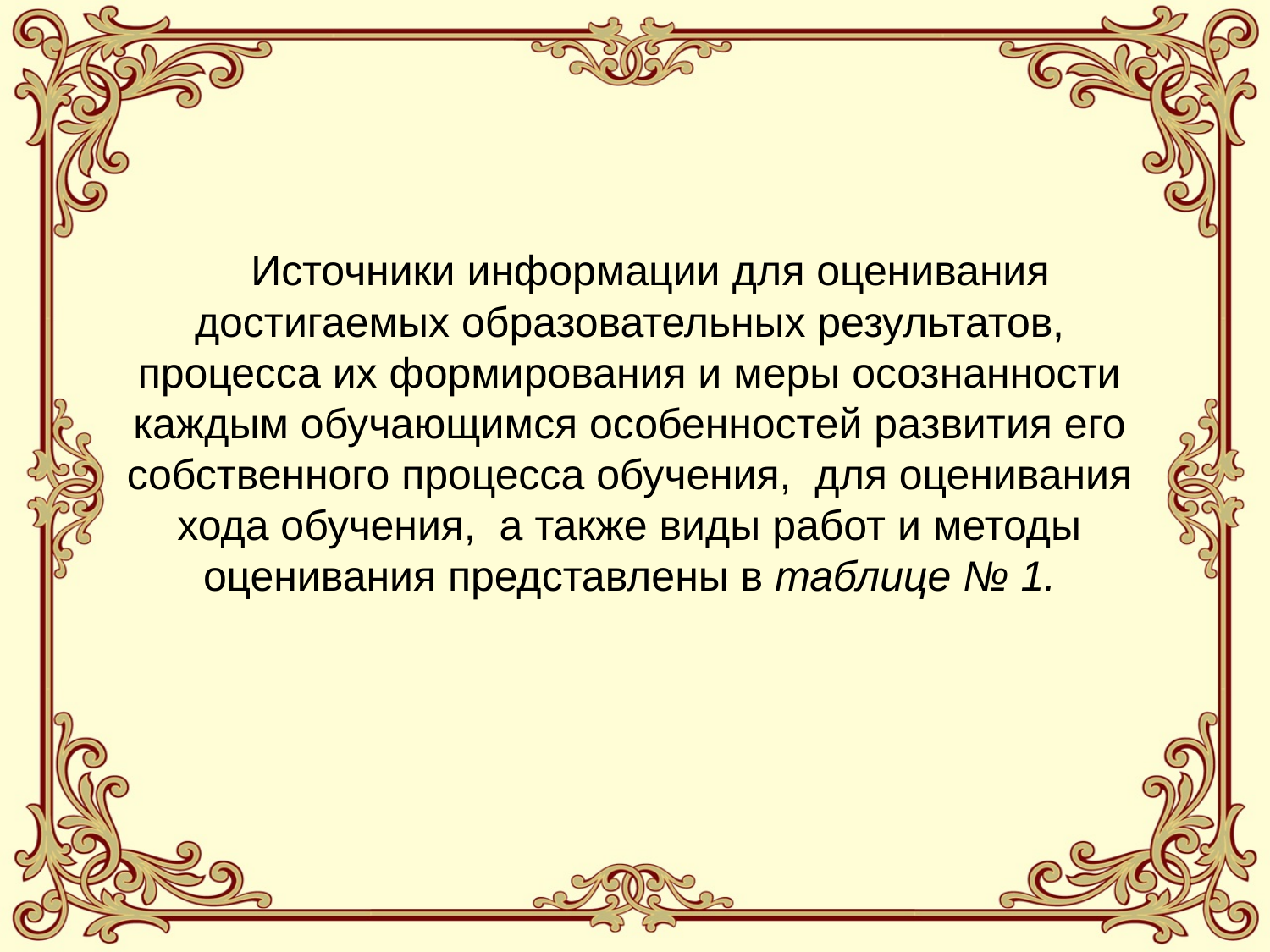

# Источники информации для оценивания достигаемых образовательных результатов, процесса их формирования и меры осознанности каждым обучающимся особенностей развития его собственного процесса обучения,  для оценивания хода обучения,  а также виды работ и методы оценивания представлены в таблице № 1.